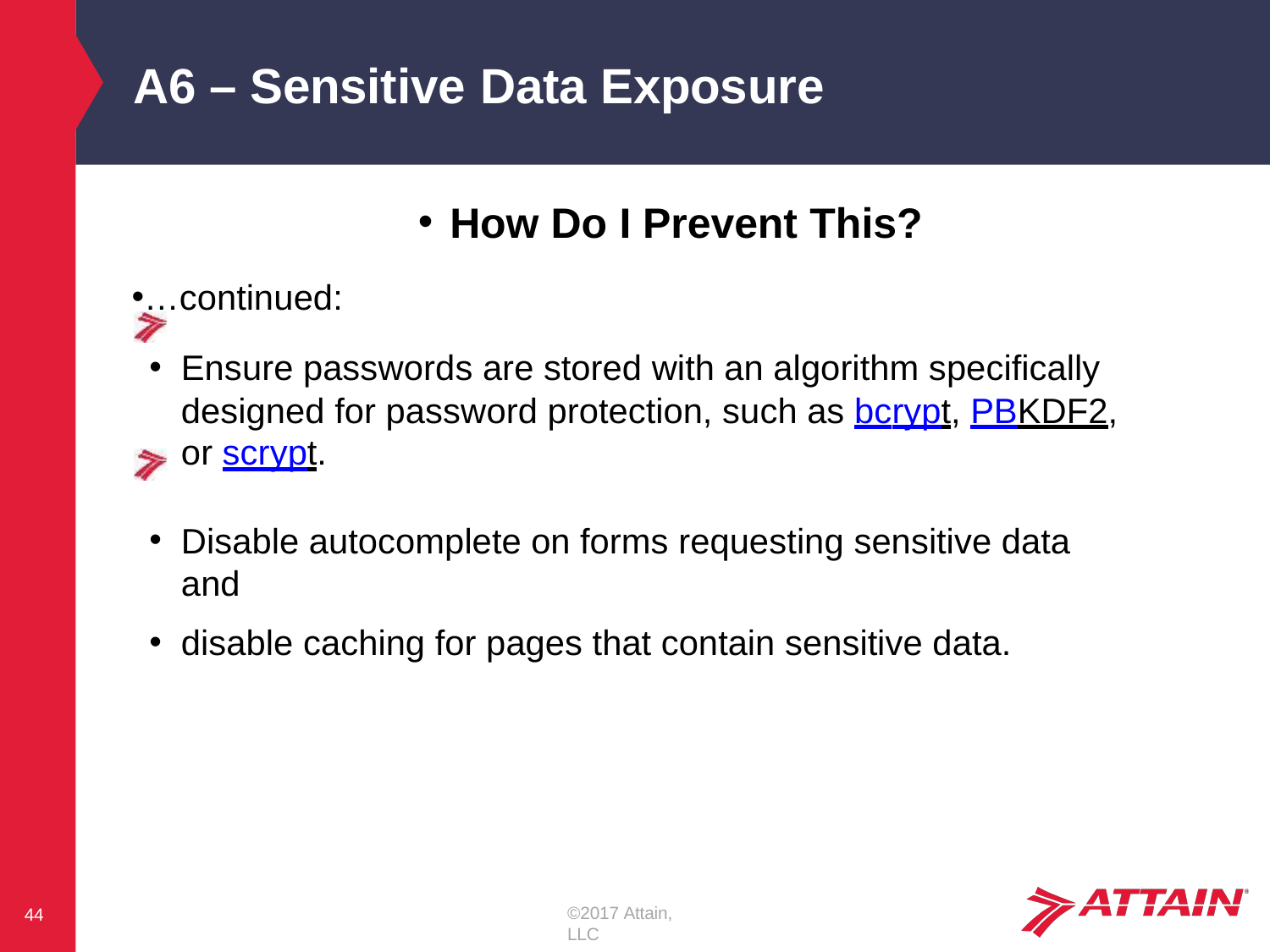

# A6 – Sensitive Data Exposure
How Do I Prevent This?

…continued:

Ensure passwords are stored with an algorithm specifically designed for password protection, such as bcrypt, PBKDF2, or scrypt.

Disable autocomplete on forms requesting sensitive data and
disable caching for pages that contain sensitive data.

©2017 Attain, LLC
44